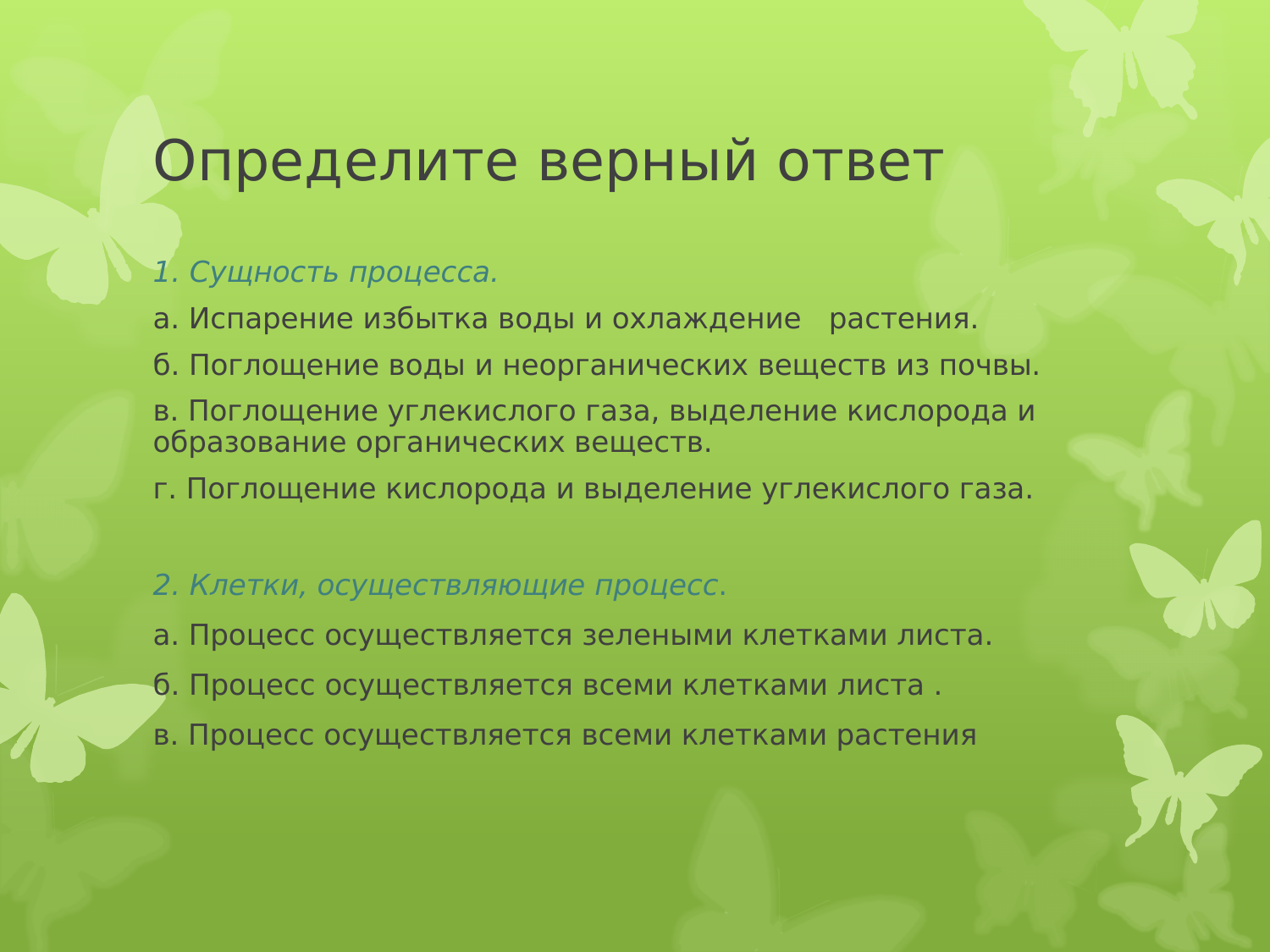

# Определите верный ответ
1. Сущность процесса.
а. Испарение избытка воды и охлаждение   растения.
б. Поглощение воды и неорганических веществ из почвы.
в. Поглощение углекислого газа, выделение кислорода и образование органических веществ.
г. Поглощение кислорода и выделение углекислого газа.

2. Клетки, осуществляющие процесс.
а. Процесс осуществляется зелеными клетками листа.
б. Процесс осуществляется всеми клетками листа .
в. Процесс осуществляется всеми клетками растения